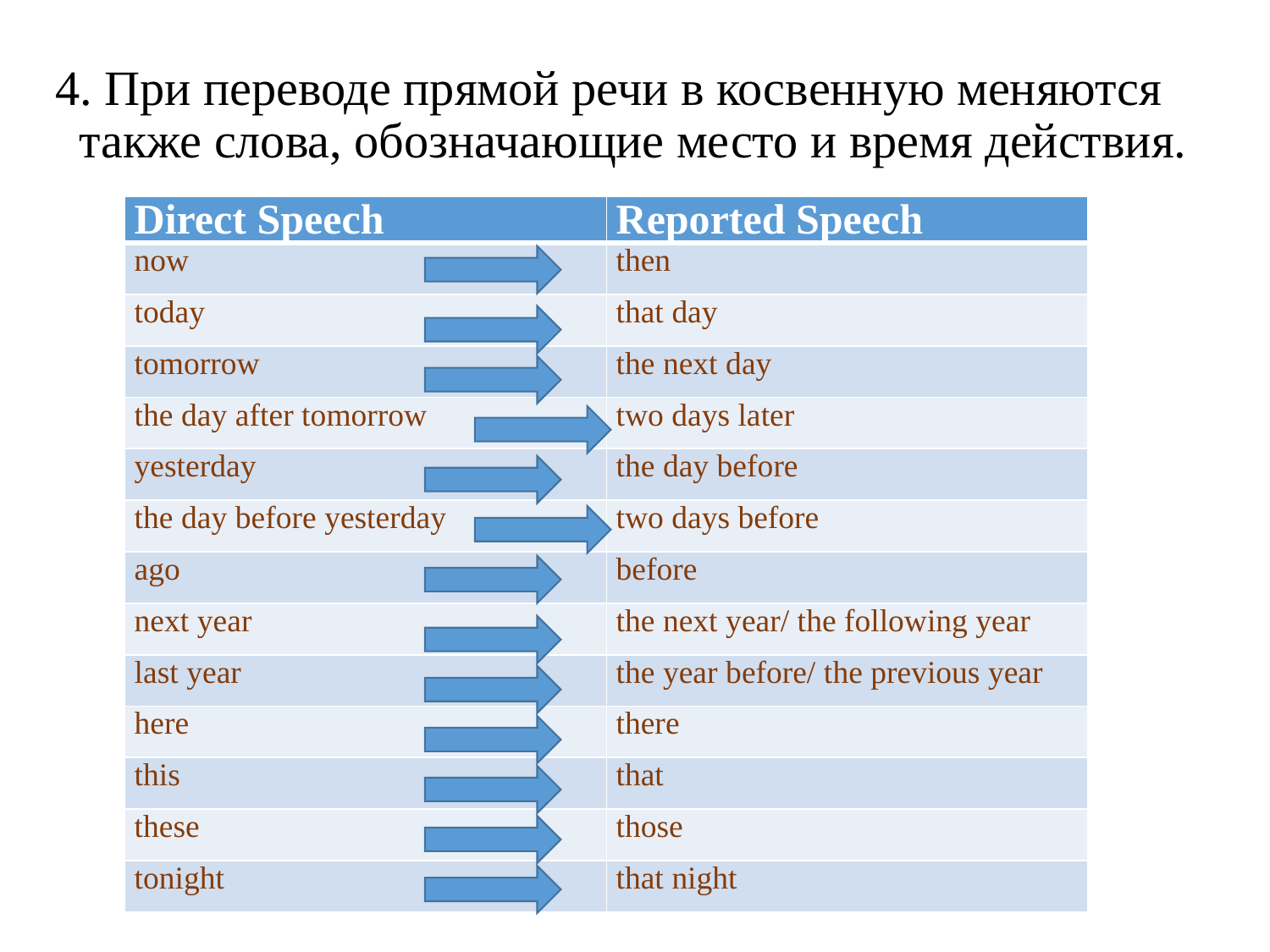

#
4. При переводе прямой речи в косвенную меняются также слова, обозначающие место и время действия.

| Direct Speech | Reported Speech |
| --- | --- |
| now | then |
| today | that day |
| tomorrow | the next day |
| the day after tomorrow | two days later |
| yesterday | the day before |
| the day before yesterday | two days before |
| ago | before |
| next year | the next year/ the following year |
| last year | the year before/ the previous year |
| here | there |
| this | that |
| these | those |
| tonight | that night |